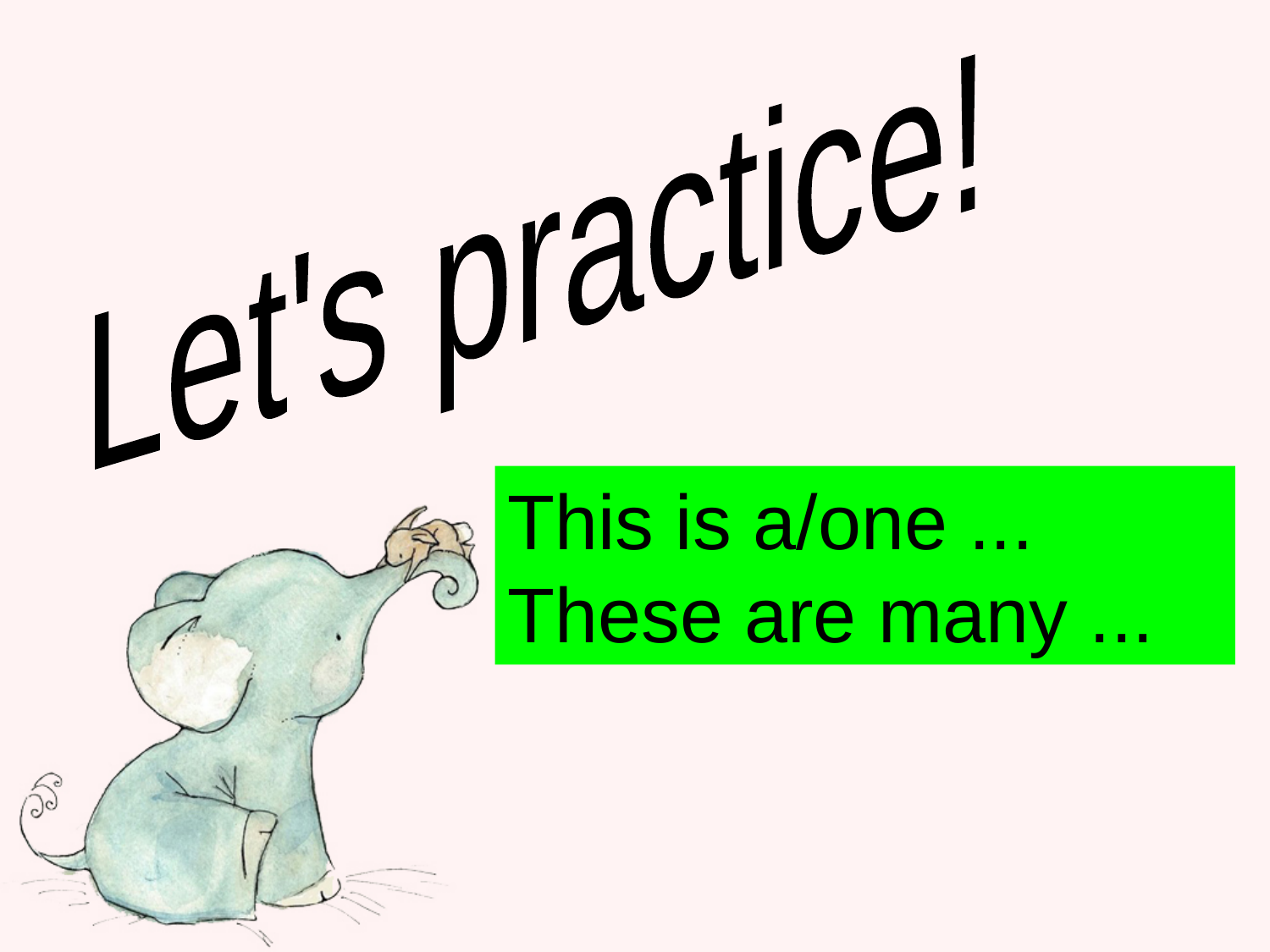

Let's practice!
This is a/one ...
These are many ...